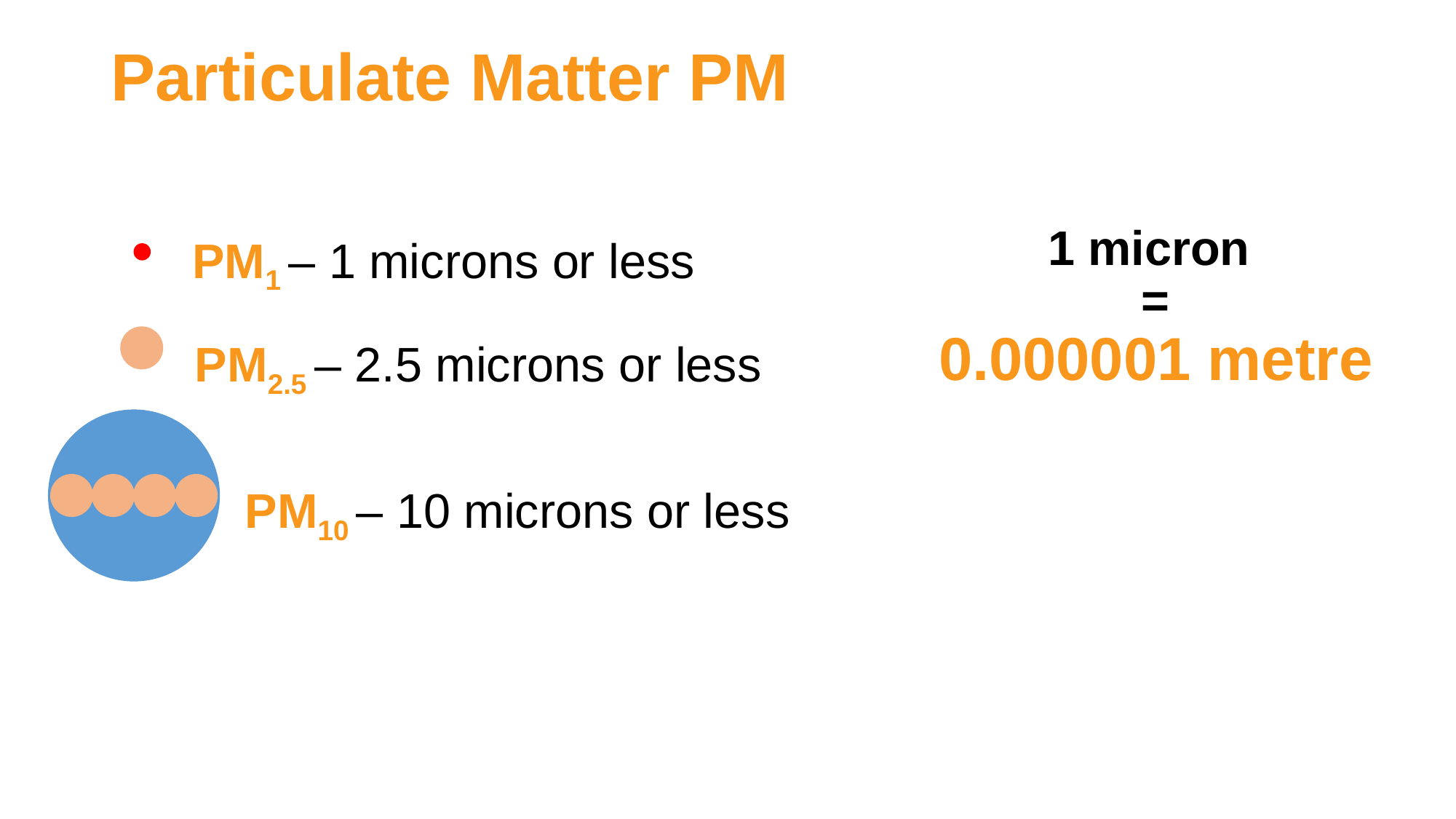

# Particulate Matter PM
1 micron
=
0.000001 metre

PM1 – 1 microns or less

PM2.5 – 2.5 microns or less

PM10 – 10 microns or less